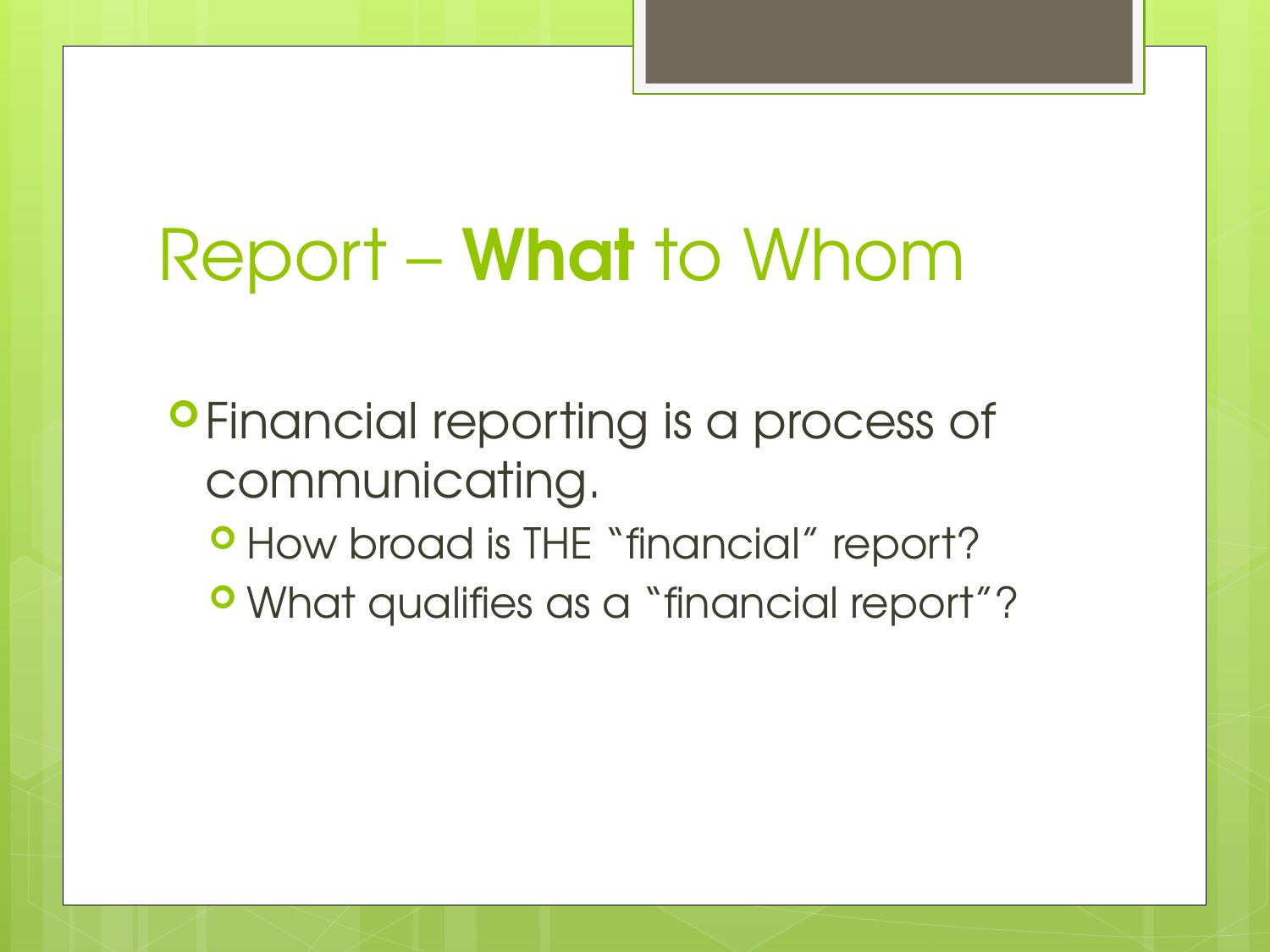

# Report – What to Whom

Financial reporting is a process of communicating.
How broad is THE “financial” report?
What qualifies as a “financial report”?